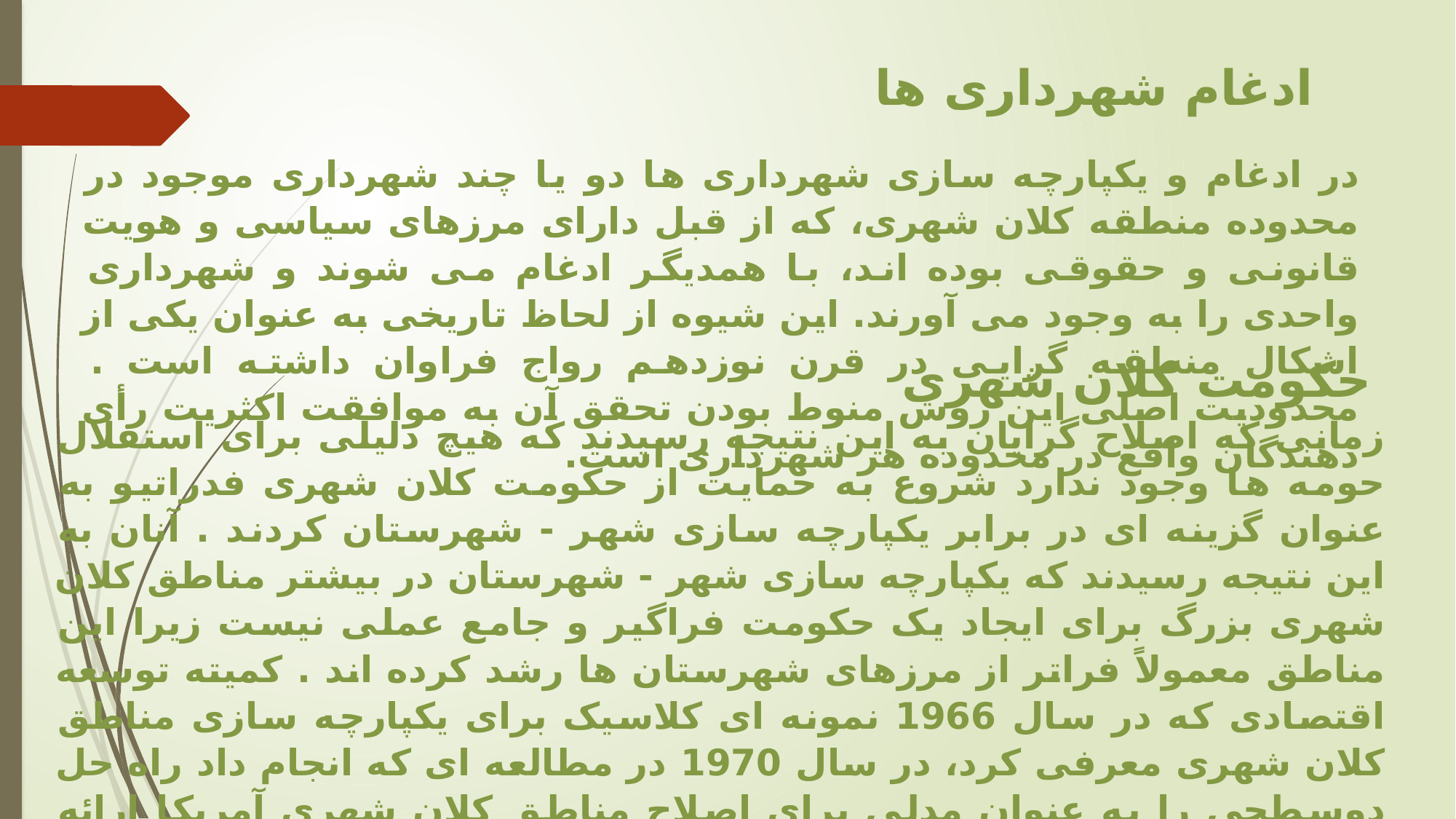

ادغام شهرداری ها
در ادغام و یکپارچه سازی شهرداری ها دو یا چند شهرداری موجود در محدوده منطقه کلان شهری، که از قبل دارای مرزهای سیاسی و هویت قانونی و حقوقی بوده اند، با همدیگر ادغام می شوند و شهرداری واحدی را به وجود می آورند. این شیوه از لحاظ تاریخی به عنوان یکی از اشکال منطقه گرایی در قرن نوزدهم رواج فراوان داشته است . محدودیت اصلی این روش منوط بودن تحقق آن به موافقت اکثریت رأی دهندگان واقع در محدوده هر شهرداری است.
حکومت کلان شهری
زمانی که اصلاح گرایان به این نتیجه رسیدند که هیچ دلیلی برای استقلال حومه ها وجود ندارد شروع به حمایت از حکومت کلان شهری فدراتیو به عنوان گزینه ای در برابر یکپارچه سازی شهر - شهرستان کردند . آنان به این نتیجه رسیدند که یکپارچه سازی شهر - شهرستان در بیشتر مناطق کلان شهری بزرگ برای ایجاد یک حکومت فراگیر و جامع عملی نیست زیرا این مناطق معمولاً فراتر از مرزهای شهرستان ها رشد کرده اند . کمیته توسعه اقتصادی که در سال 1966 نمونه ای کلاسیک برای یکپارچه سازی مناطق کلان شهری معرفی کرد، در سال 1970 در مطالعه ای که انجام داد راه حل دوسطحی را به عنوان مدلی برای اصلاح مناطق کلان شهری آمریکا ارائه داد . در چنین شرایطی فعالیت هایی مانند کنترل آلودگی هو ا و آب، دفع مواد زاید، برنامه ریزی منطقه ای کاربری زمین که فراتر از مرزهای محلی می رود به حکومت کلان شهری واگذار می شود، در حالی که فعالیت هایی که ماهیتاً محلی هستند مانند تأمین روشنایی خیابان ها، ایجاد پارک های محلی و زمین های بازی، جمع آوری زباله به سطوح پایین حکومت ها که رابطه نزدیک تری با مردم دارندداده می شود.